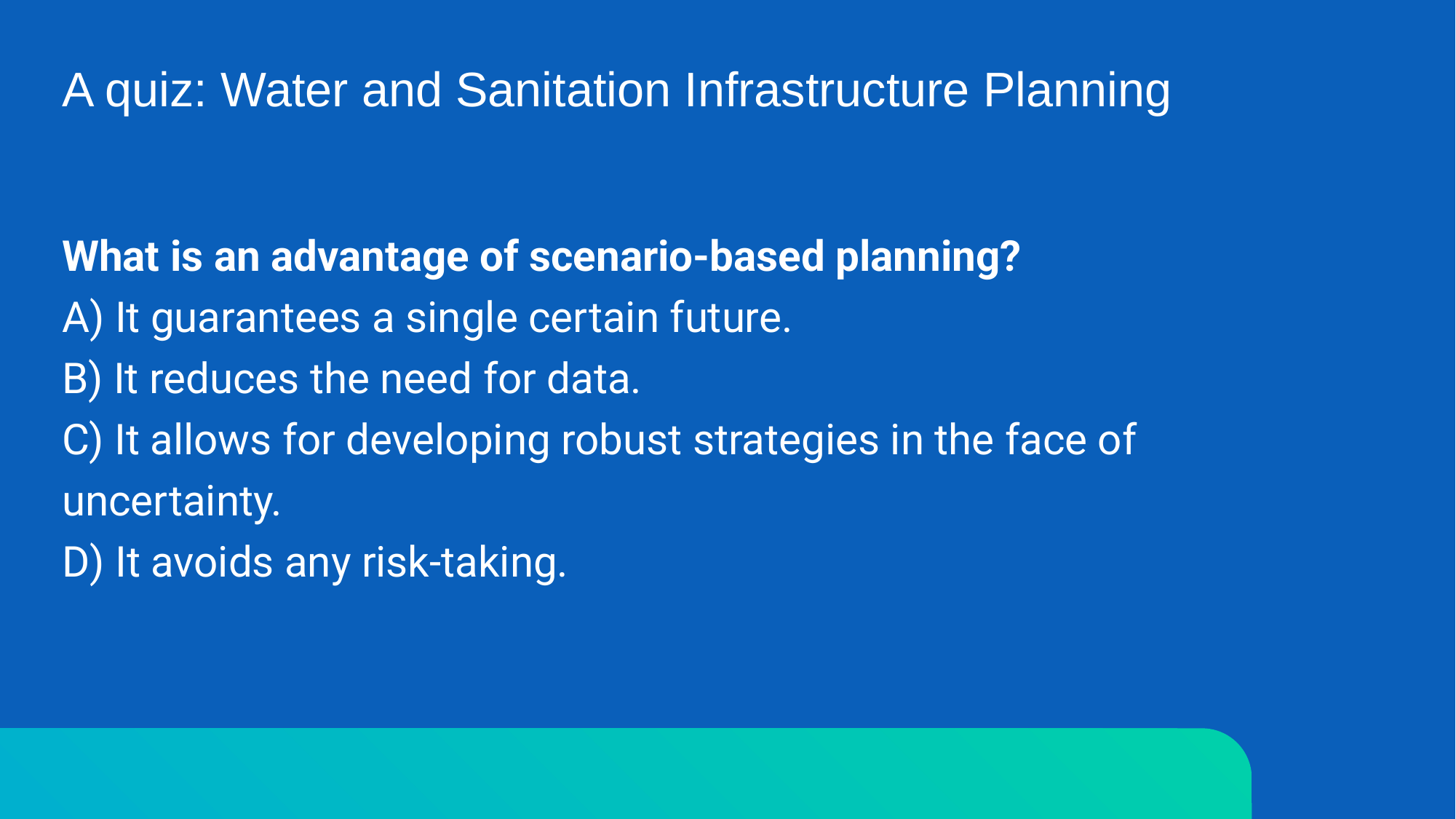

# A quiz: Water and Sanitation Infrastructure Planning
What is an advantage of scenario-based planning?
A) It guarantees a single certain future.
B) It reduces the need for data.
C) It allows for developing robust strategies in the face of uncertainty.
D) It avoids any risk-taking.